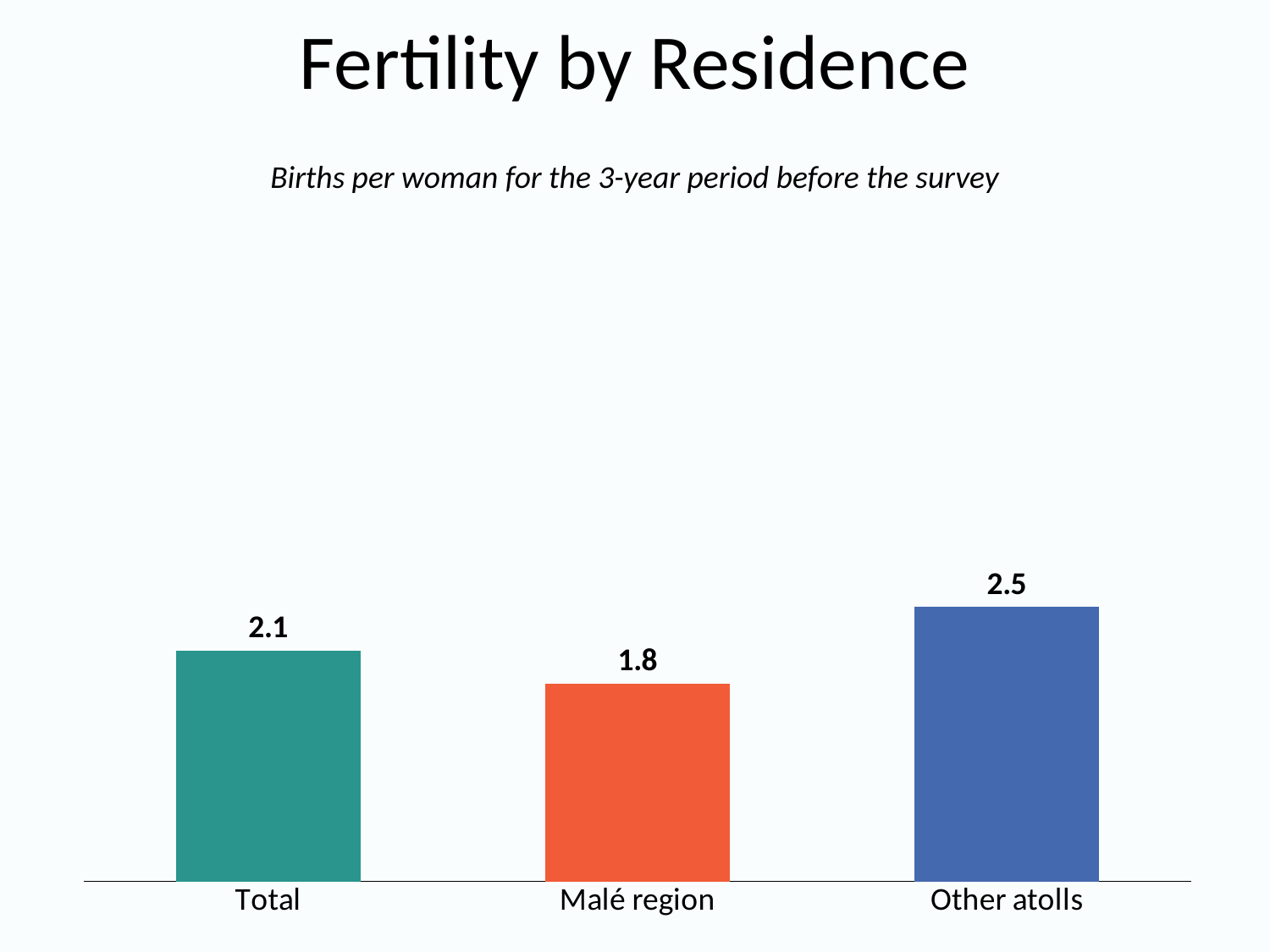

# Fertility by Residence
Births per woman for the 3-year period before the survey

### Chart

| Category | Series 1 |
|---|---|
| Total | 2.1 |
| Malé region | 1.8 |
| Other atolls | 2.5 |